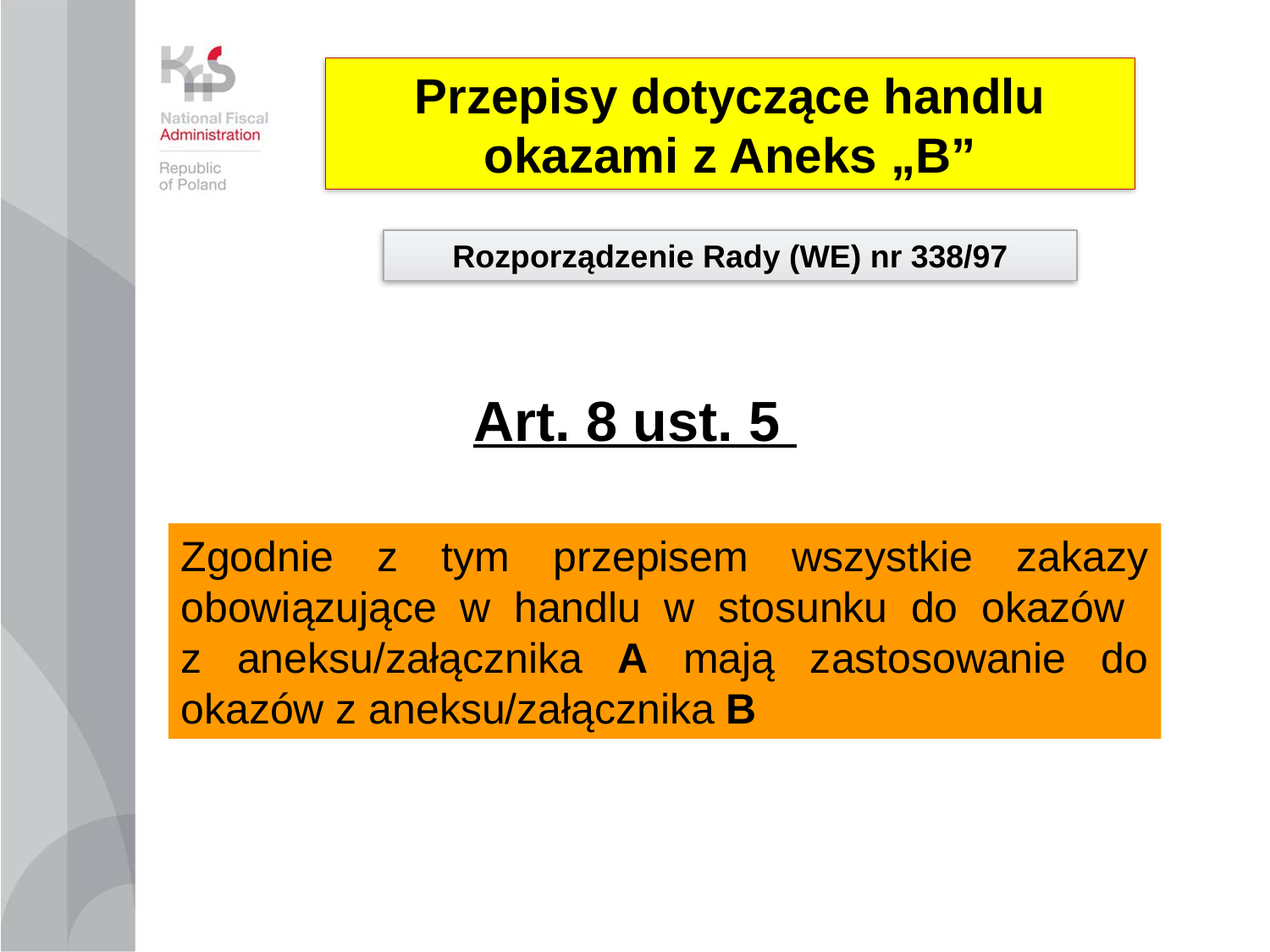

Przepisy dotyczące handlu
okazami z Aneks „B”
Rozporządzenie Rady (WE) nr 338/97
Art. 8 ust. 5
Zgodnie z tym przepisem wszystkie zakazy obowiązujące w handlu w stosunku do okazów
z aneksu/załącznika A mają zastosowanie do okazów z aneksu/załącznika B